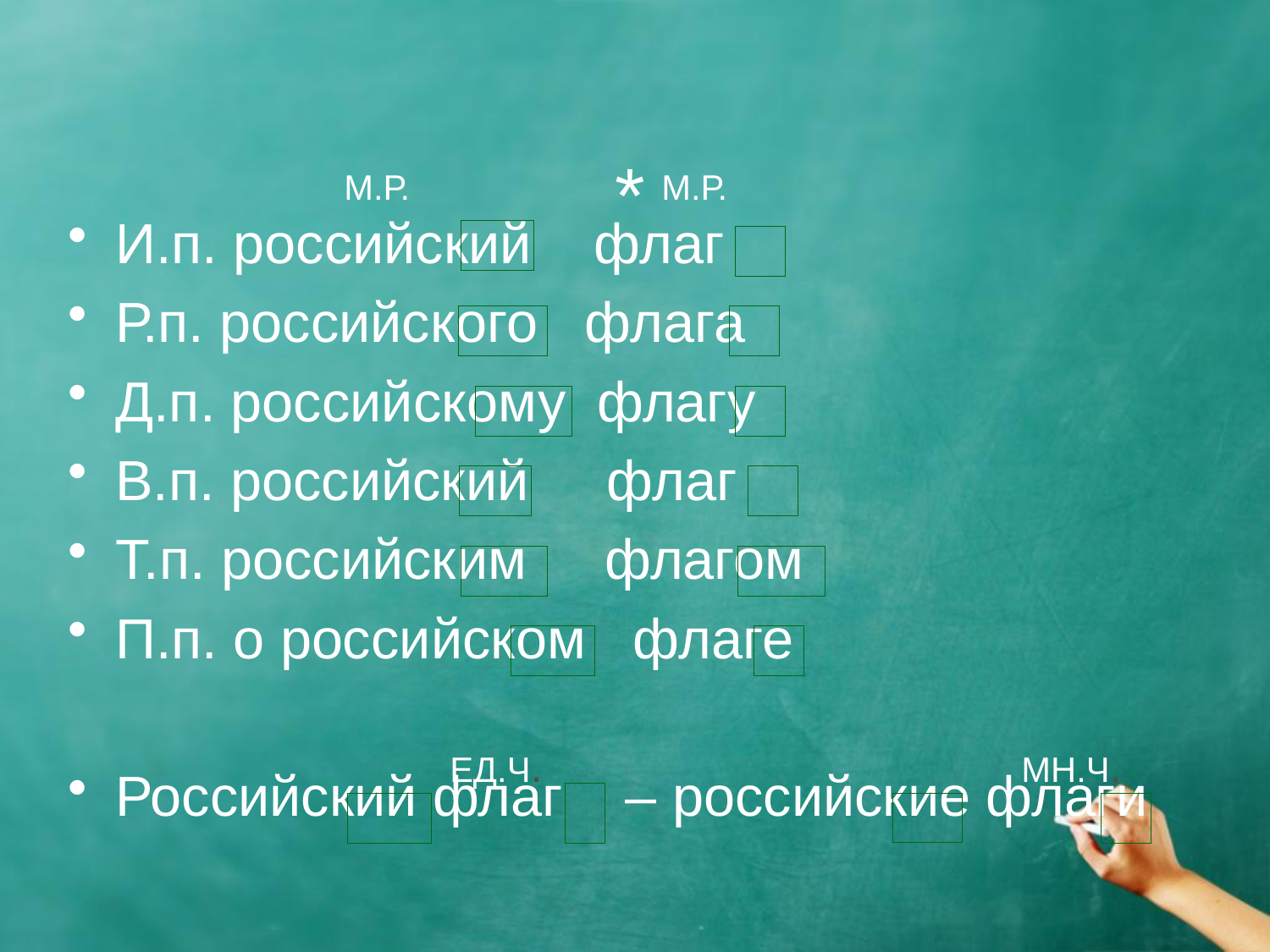

#
*
М.Р.
М.Р.
И.п. российский    флаг
Р.п. российского   флага
Д.п. российскому  флагу
В.п. российский     флаг
Т.п. российским     флагом
П.п. о российском   флаге

Российский флаг    – российские флаги

ЕД.Ч.
МН.Ч.